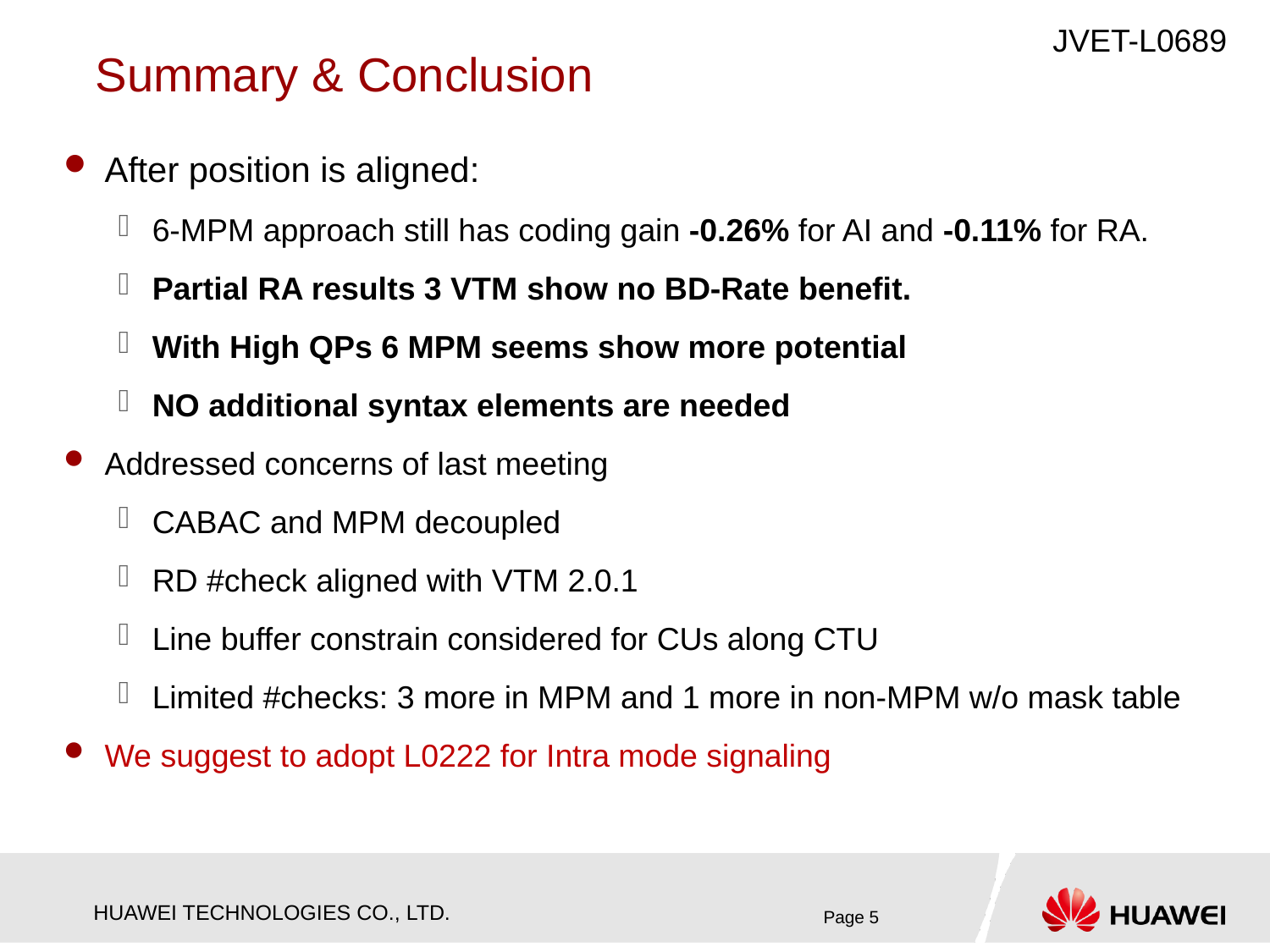

# Summary & Conclusion
After position is aligned:
6-MPM approach still has coding gain -0.26% for AI and -0.11% for RA.
Partial RA results 3 VTM show no BD-Rate benefit.
With High QPs 6 MPM seems show more potential
NO additional syntax elements are needed
Addressed concerns of last meeting
CABAC and MPM decoupled
RD #check aligned with VTM 2.0.1
Line buffer constrain considered for CUs along CTU
Limited #checks: 3 more in MPM and 1 more in non-MPM w/o mask table
We suggest to adopt L0222 for Intra mode signaling

Page 5